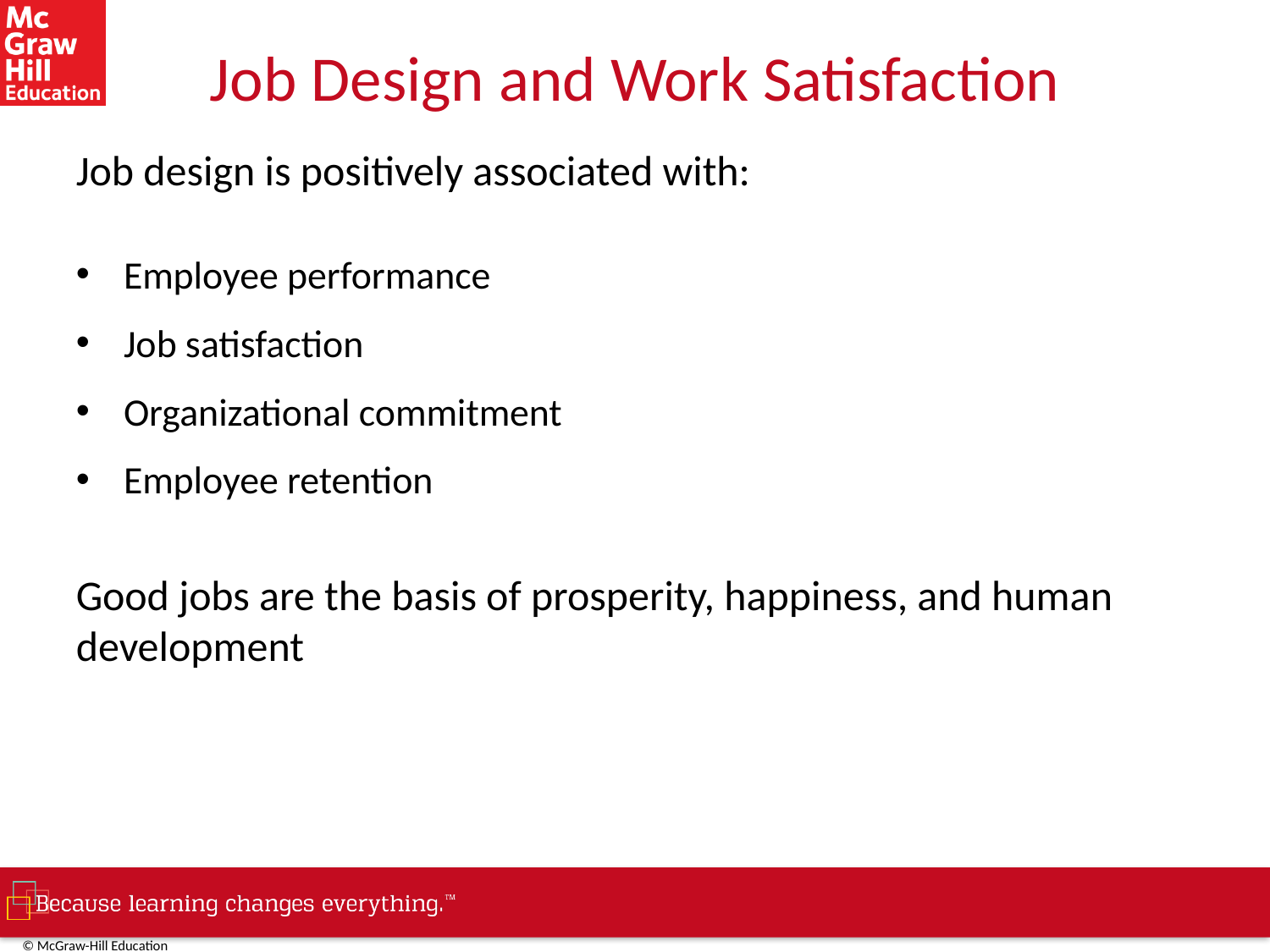

# Job Design and Work Satisfaction
Job design is positively associated with:

Employee performance
Job satisfaction
Organizational commitment
Employee retention

Good jobs are the basis of prosperity, happiness, and human development